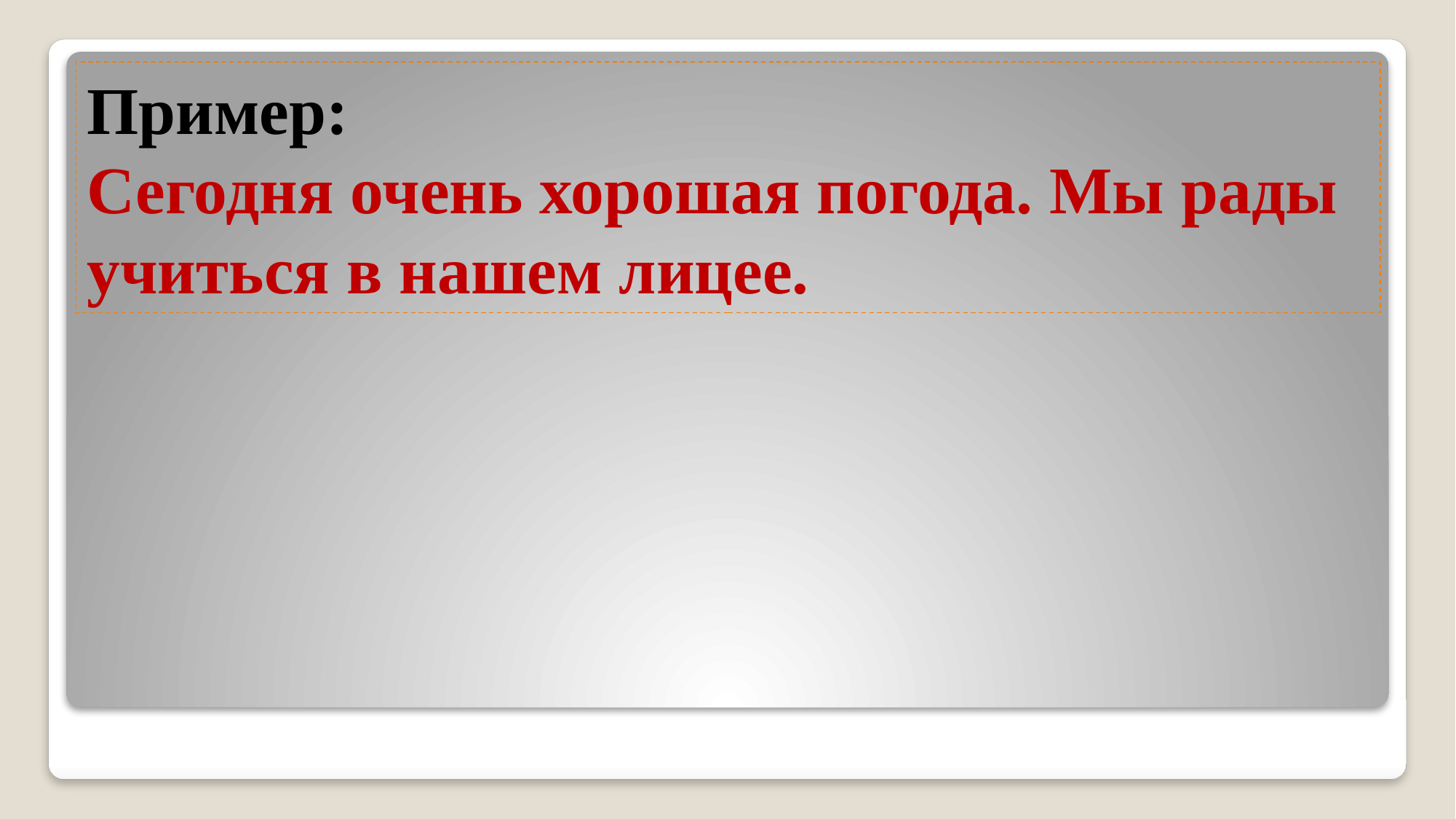

Пример:
Сегодня очень хорошая погода. Мы рады учиться в нашем лицее.